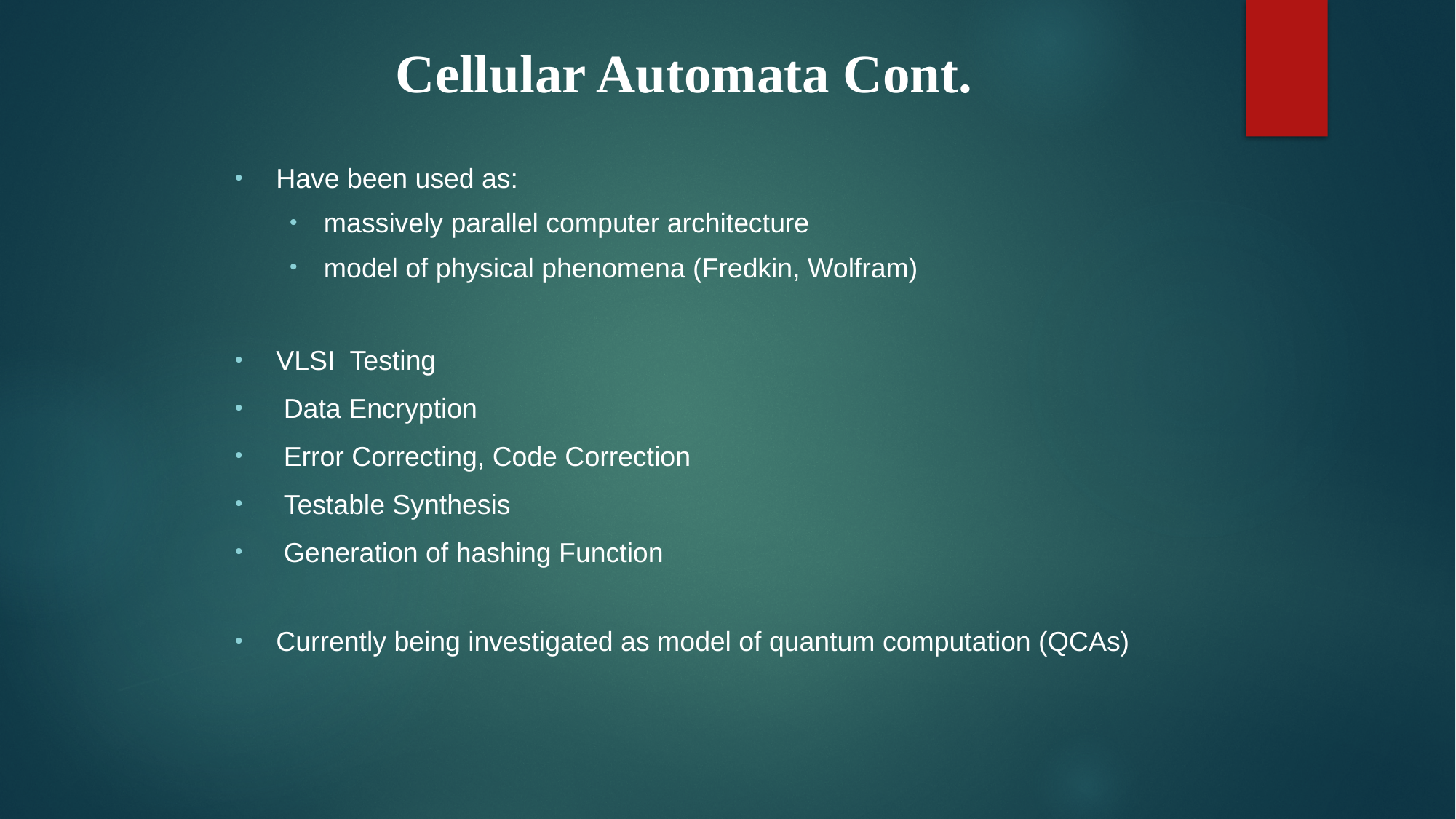

Cellular Automata Cont.
Have been used as:
massively parallel computer architecture
model of physical phenomena (Fredkin, Wolfram)

VLSI  Testing
 Data Encryption
 Error Correcting, Code Correction
 Testable Synthesis
 Generation of hashing Function

Currently being investigated as model of quantum computation (QCAs)